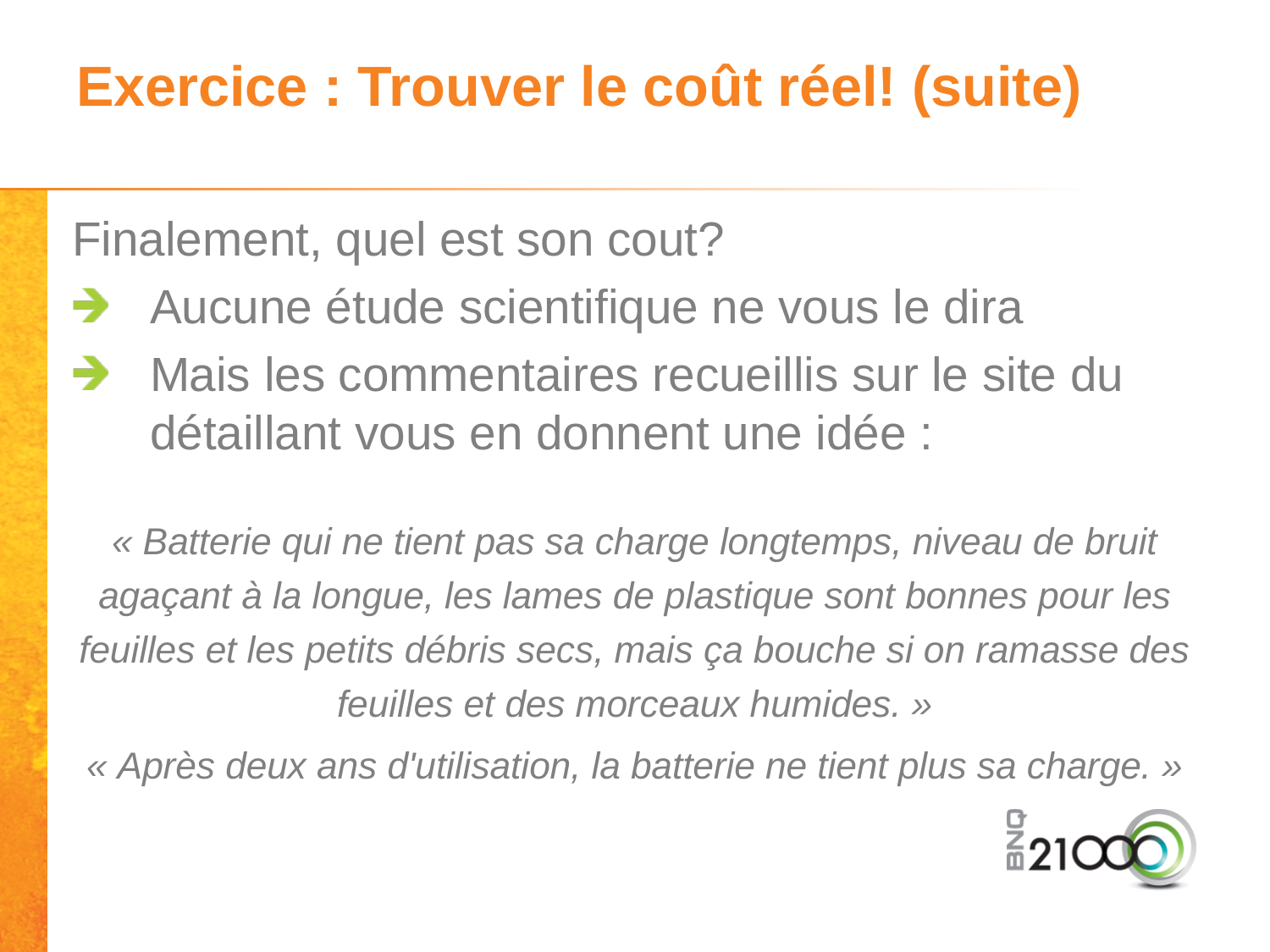

# Exercice : Trouver le coût réel! (suite)
Finalement, quel est son cout?
Aucune étude scientifique ne vous le dira
Mais les commentaires recueillis sur le site du détaillant vous en donnent une idée :

« Batterie qui ne tient pas sa charge longtemps, niveau de bruit agaçant à la longue, les lames de plastique sont bonnes pour les feuilles et les petits débris secs, mais ça bouche si on ramasse des feuilles et des morceaux humides. »
« Après deux ans d'utilisation, la batterie ne tient plus sa charge. »